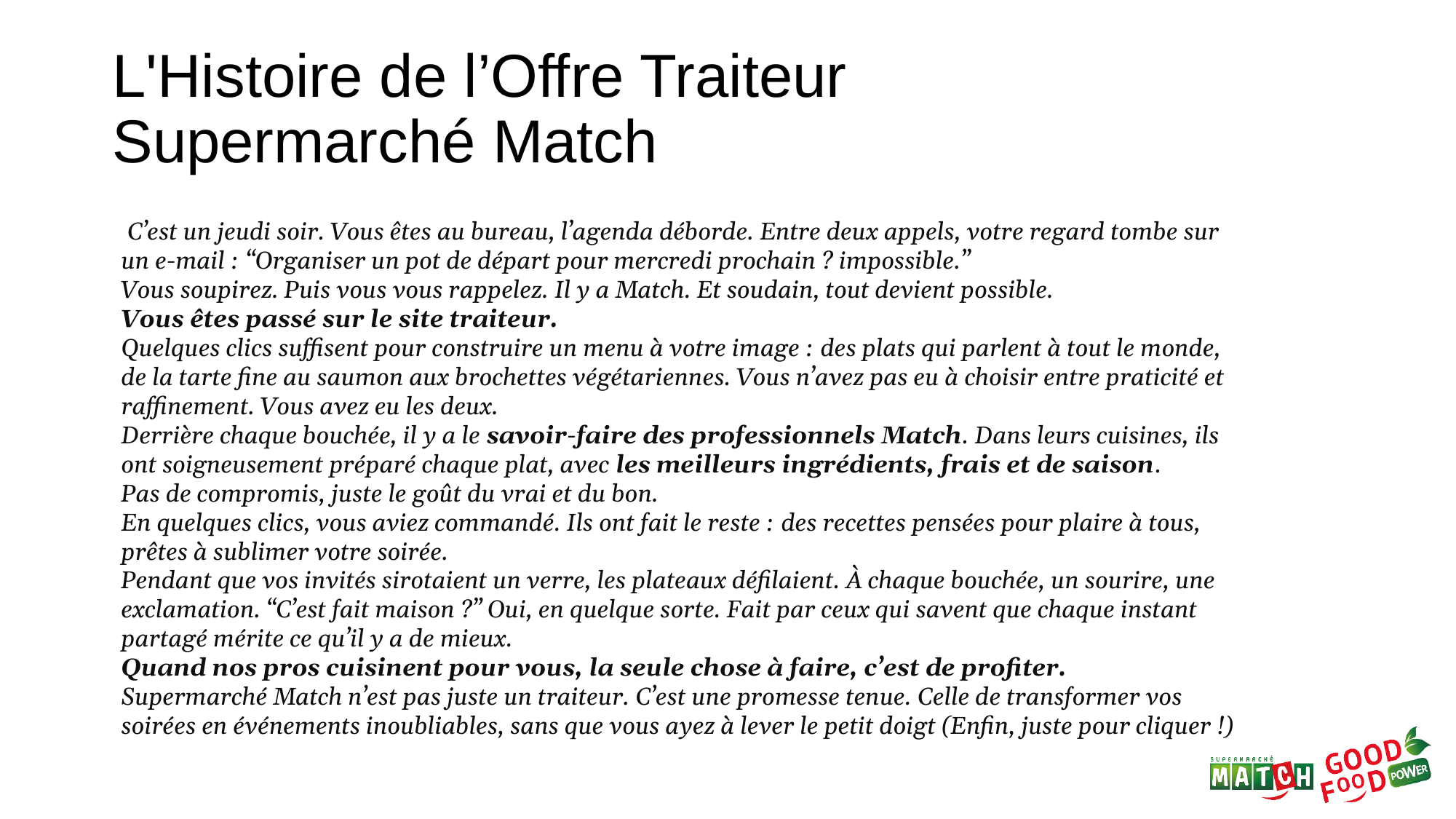

L'Histoire de l’Offre Traiteur Supermarché Match
 C’est un jeudi soir. Vous êtes au bureau, l’agenda déborde. Entre deux appels, votre regard tombe sur un e-mail : “Organiser un pot de départ pour mercredi prochain ? impossible.”
Vous soupirez. Puis vous vous rappelez. Il y a Match. Et soudain, tout devient possible.
Vous êtes passé sur le site traiteur.
Quelques clics suffisent pour construire un menu à votre image : des plats qui parlent à tout le monde, de la tarte fine au saumon aux brochettes végétariennes. Vous n’avez pas eu à choisir entre praticité et raffinement. Vous avez eu les deux.
Derrière chaque bouchée, il y a le savoir-faire des professionnels Match. Dans leurs cuisines, ils ont soigneusement préparé chaque plat, avec les meilleurs ingrédients, frais et de saison.
Pas de compromis, juste le goût du vrai et du bon.
En quelques clics, vous aviez commandé. Ils ont fait le reste : des recettes pensées pour plaire à tous, prêtes à sublimer votre soirée.
Pendant que vos invités sirotaient un verre, les plateaux défilaient. À chaque bouchée, un sourire, une exclamation. “C’est fait maison ?” Oui, en quelque sorte. Fait par ceux qui savent que chaque instant partagé mérite ce qu’il y a de mieux.
Quand nos pros cuisinent pour vous, la seule chose à faire, c’est de profiter.
Supermarché Match n’est pas juste un traiteur. C’est une promesse tenue. Celle de transformer vos soirées en événements inoubliables, sans que vous ayez à lever le petit doigt (Enfin, juste pour cliquer !)